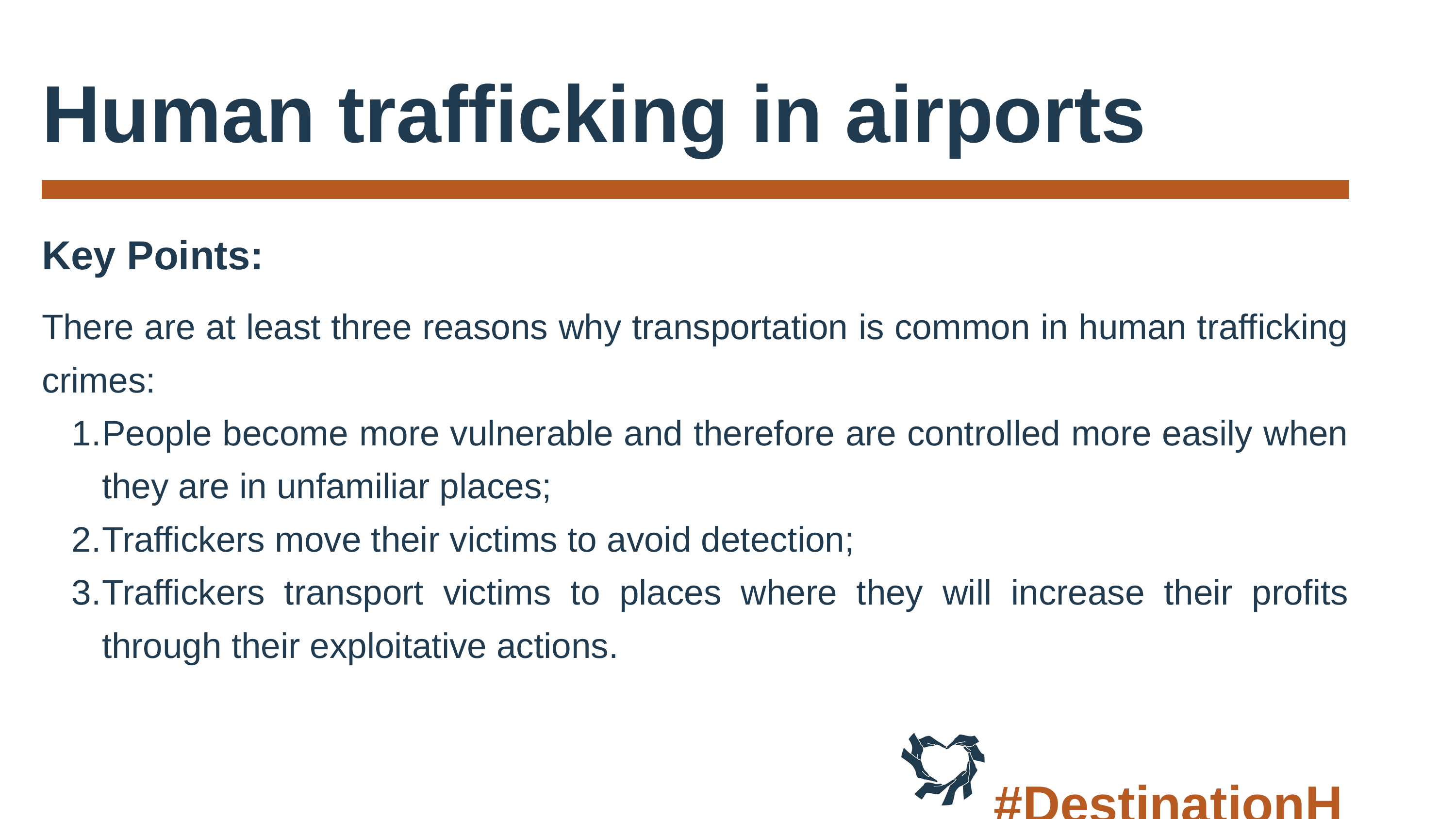

Human trafficking in airports

Key Points:
There are at least three reasons why transportation is common in human trafficking crimes:
People become more vulnerable and therefore are controlled more easily when they are in unfamiliar places;
Traffickers move their victims to avoid detection;
Traffickers transport victims to places where they will increase their profits through their exploitative actions.

#DestinationHope